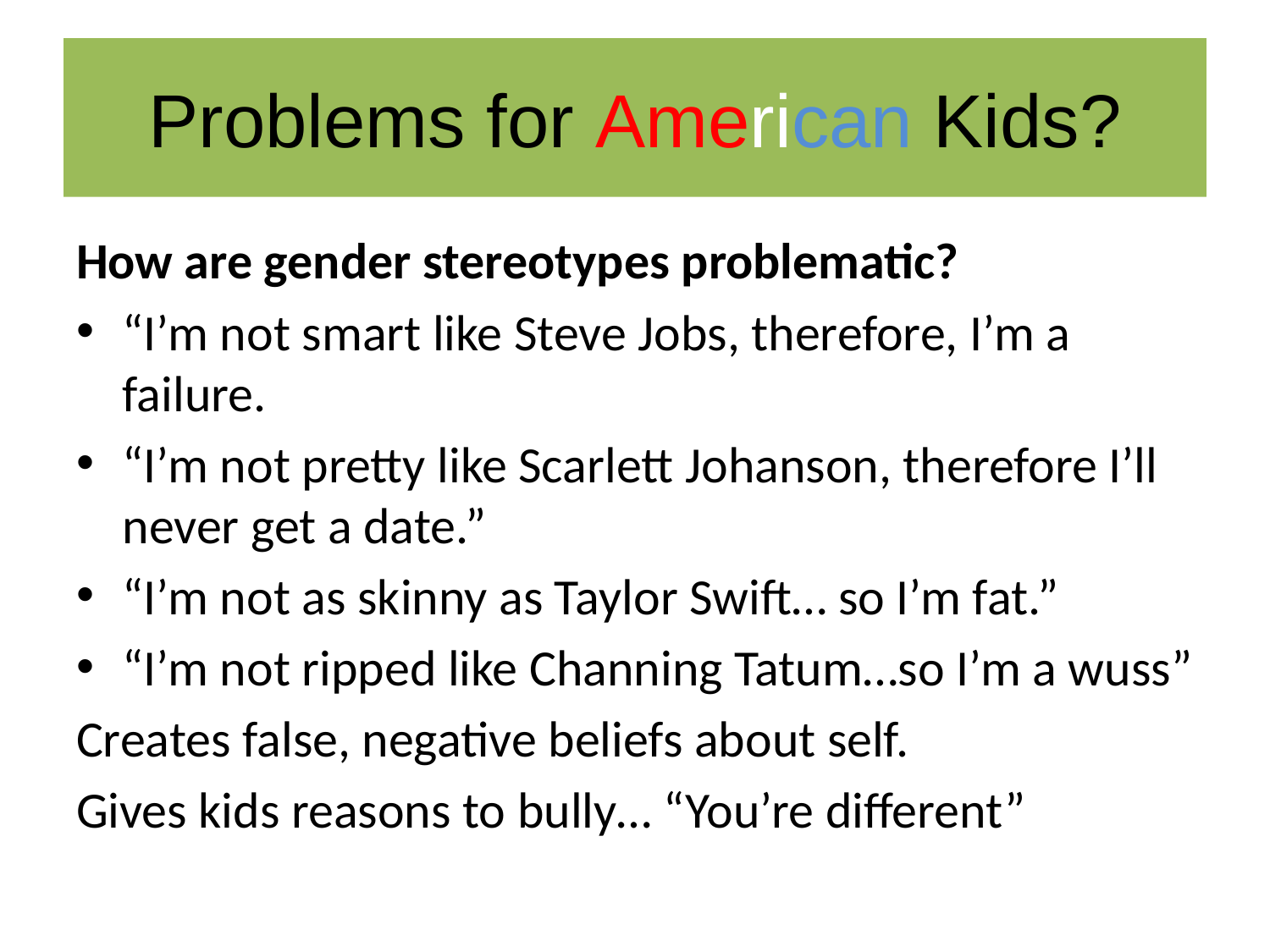

# Problems for American Kids?
How are gender stereotypes problematic?
“I’m not smart like Steve Jobs, therefore, I’m a failure.
“I’m not pretty like Scarlett Johanson, therefore I’ll never get a date.”
“I’m not as skinny as Taylor Swift… so I’m fat.”
“I’m not ripped like Channing Tatum…so I’m a wuss”
Creates false, negative beliefs about self.
Gives kids reasons to bully… “You’re different”